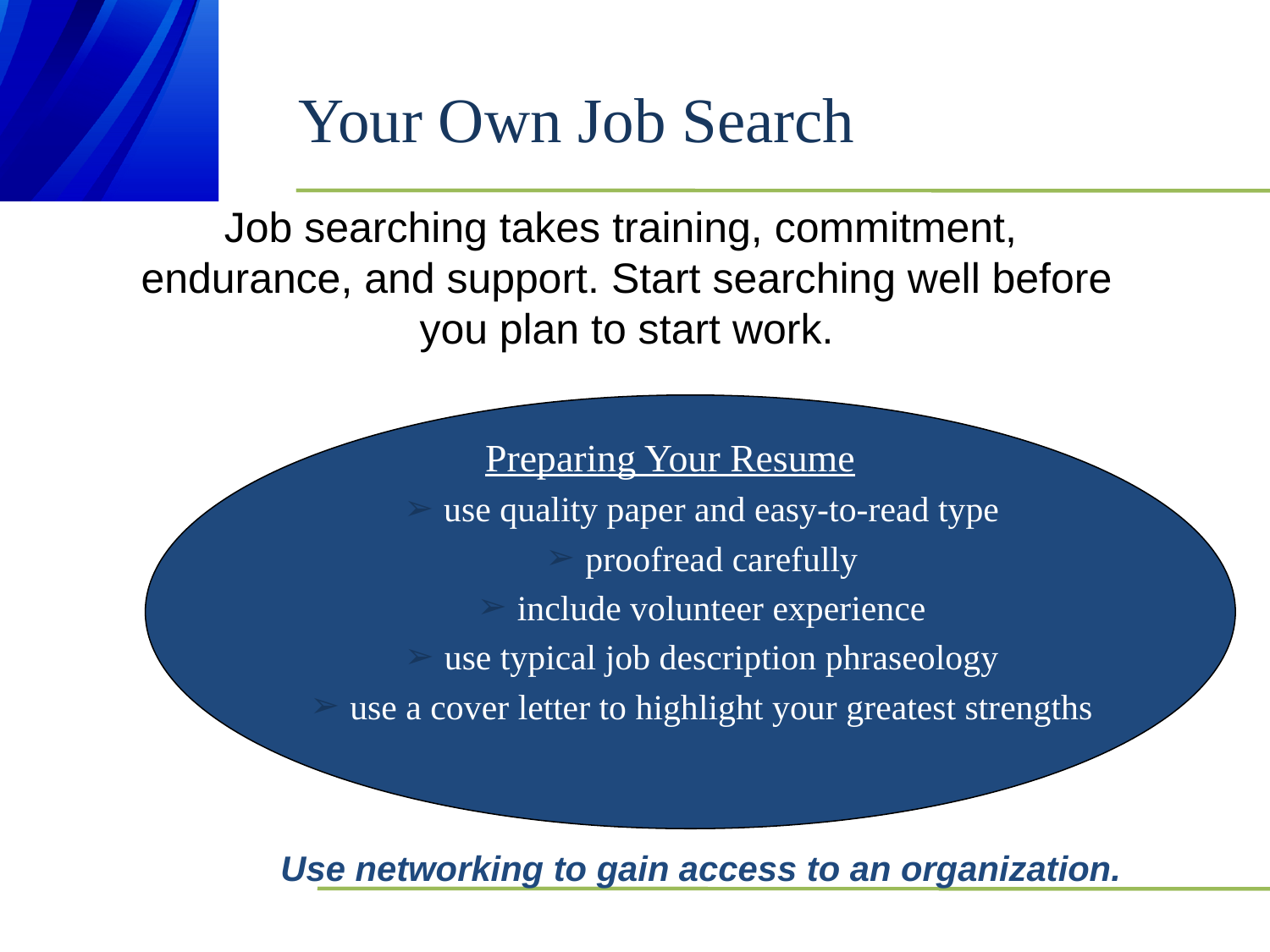

# Your Own Job Search
Job searching takes training, commitment,
endurance, and support. Start searching well before you plan to start work.

Preparing Your Resume
use quality paper and easy-to-read type
proofread carefully
include volunteer experience
use typical job description phraseology
use a cover letter to highlight your greatest strengths
Use networking to gain access to an organization.